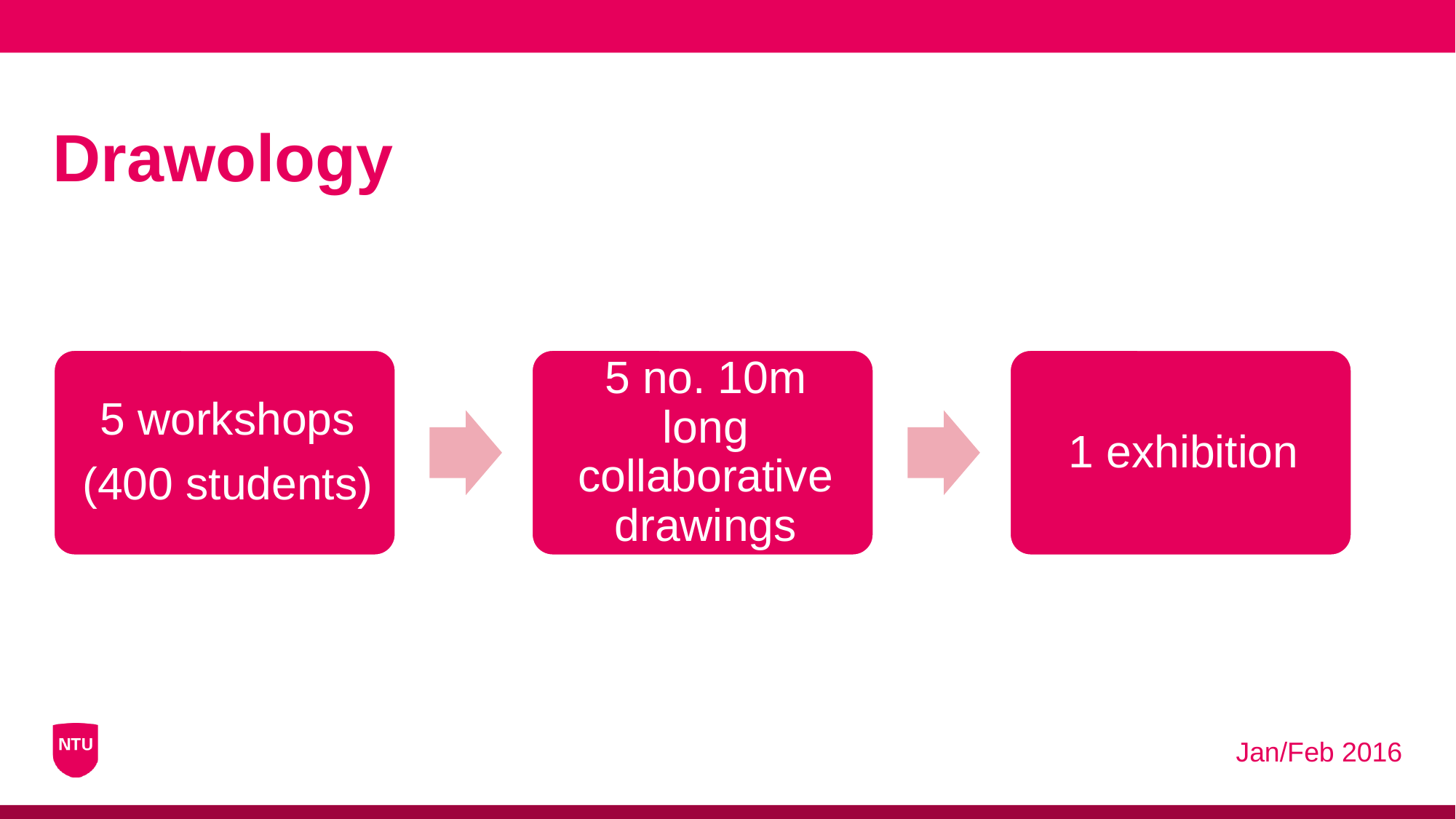

# Drawology
5 workshops
(400 students)

5 no. 10m long collaborative drawings

1 exhibition
Jan/Feb 2016